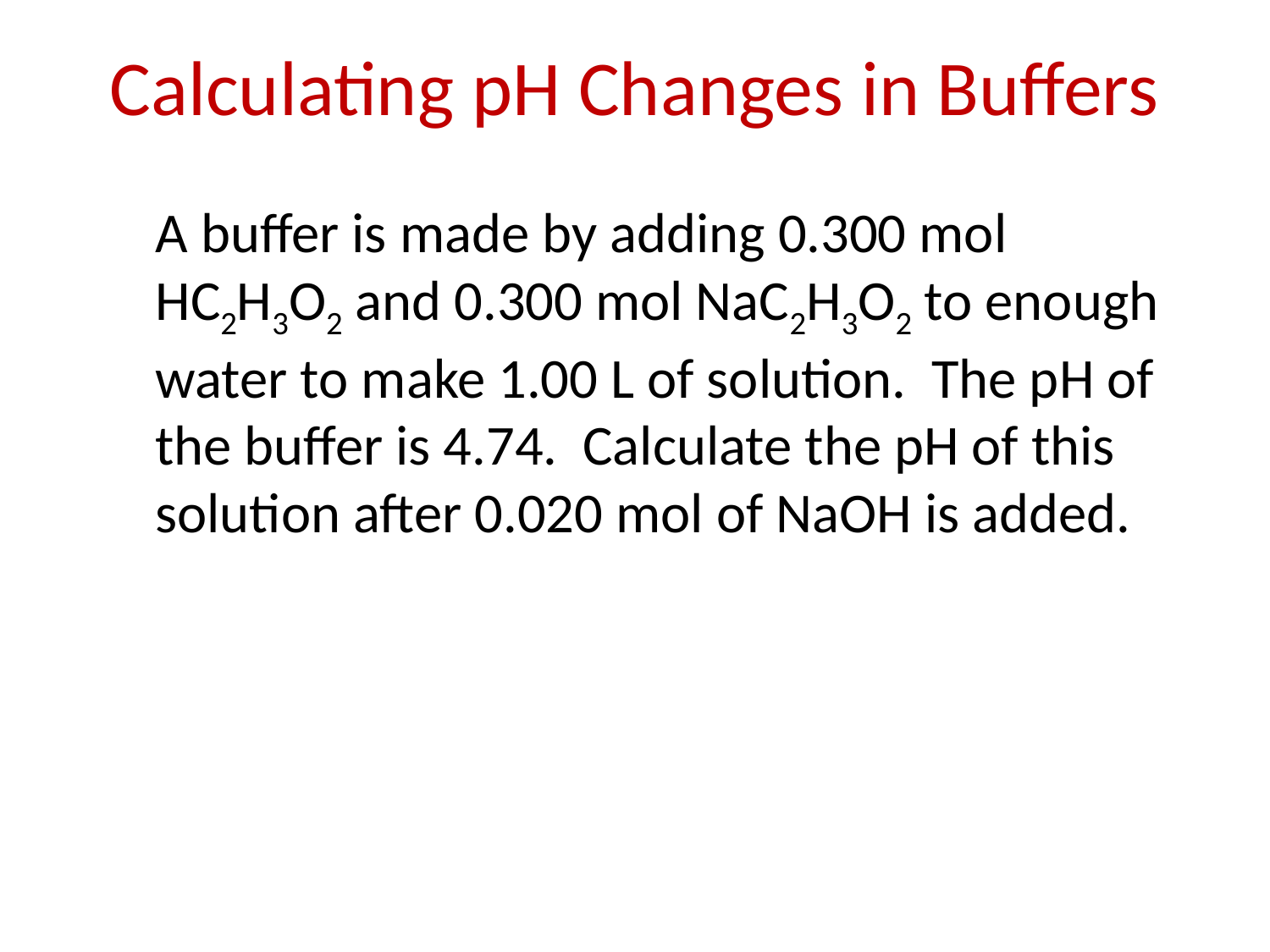

Calculating pH Changes in Buffers
	A buffer is made by adding 0.300 mol HC2H3O2 and 0.300 mol NaC2H3O2 to enough water to make 1.00 L of solution.  The pH of the buffer is 4.74.  Calculate the pH of this solution after 0.020 mol of NaOH is added.